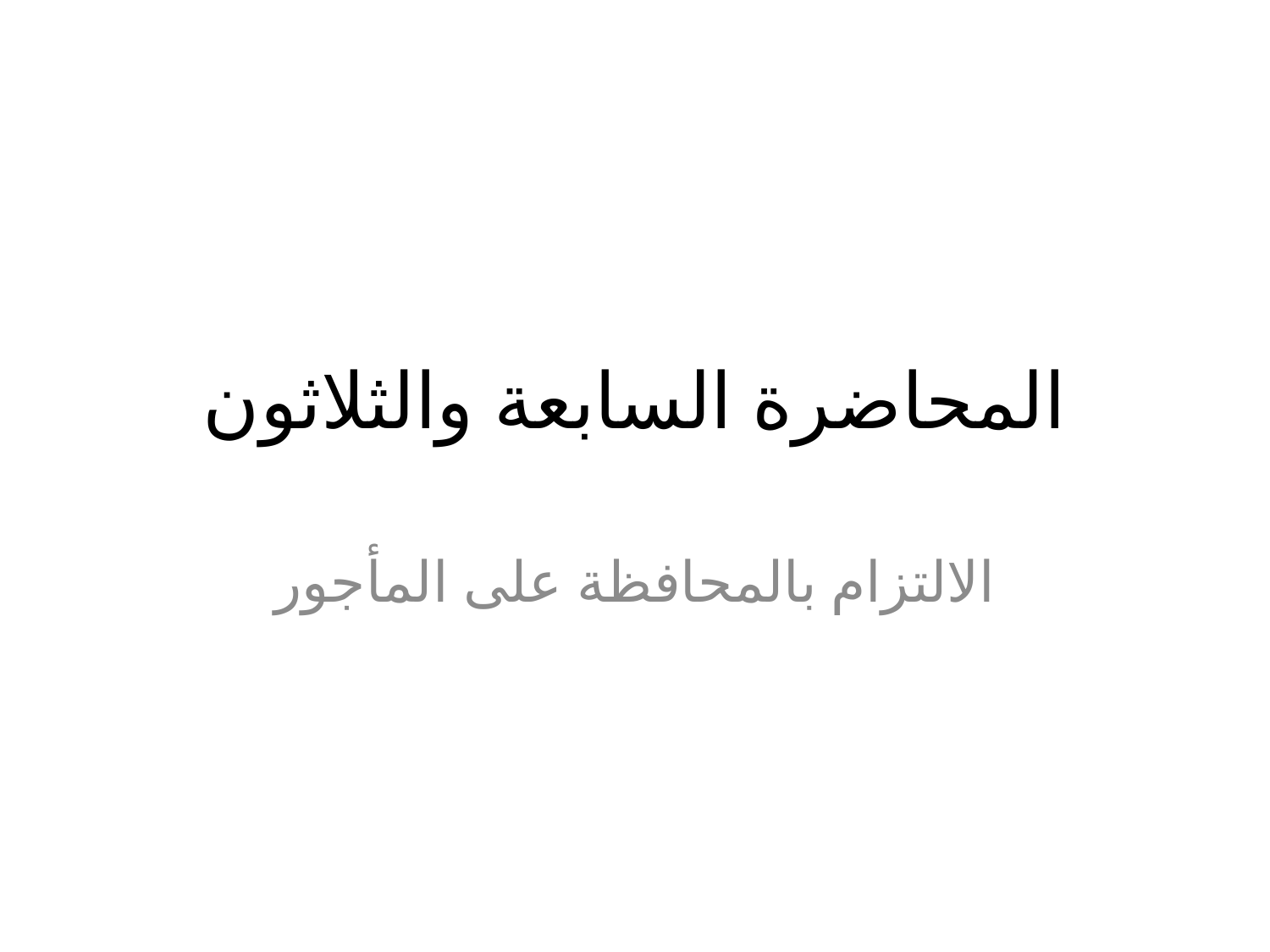

# المحاضرة السابعة والثلاثون
الالتزام بالمحافظة على المأجور